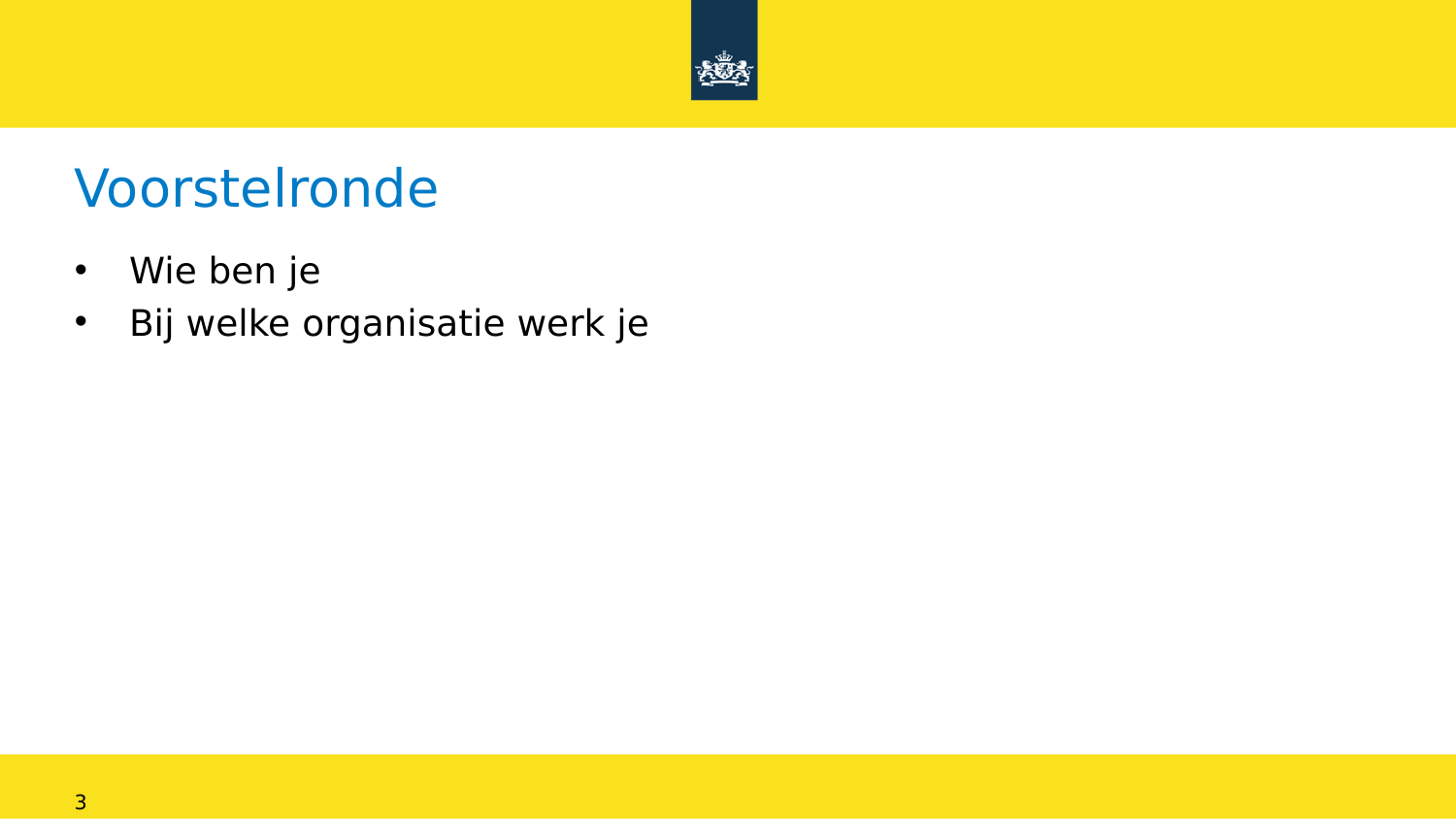

# Voorstelronde
Wie ben je
Bij welke organisatie werk je